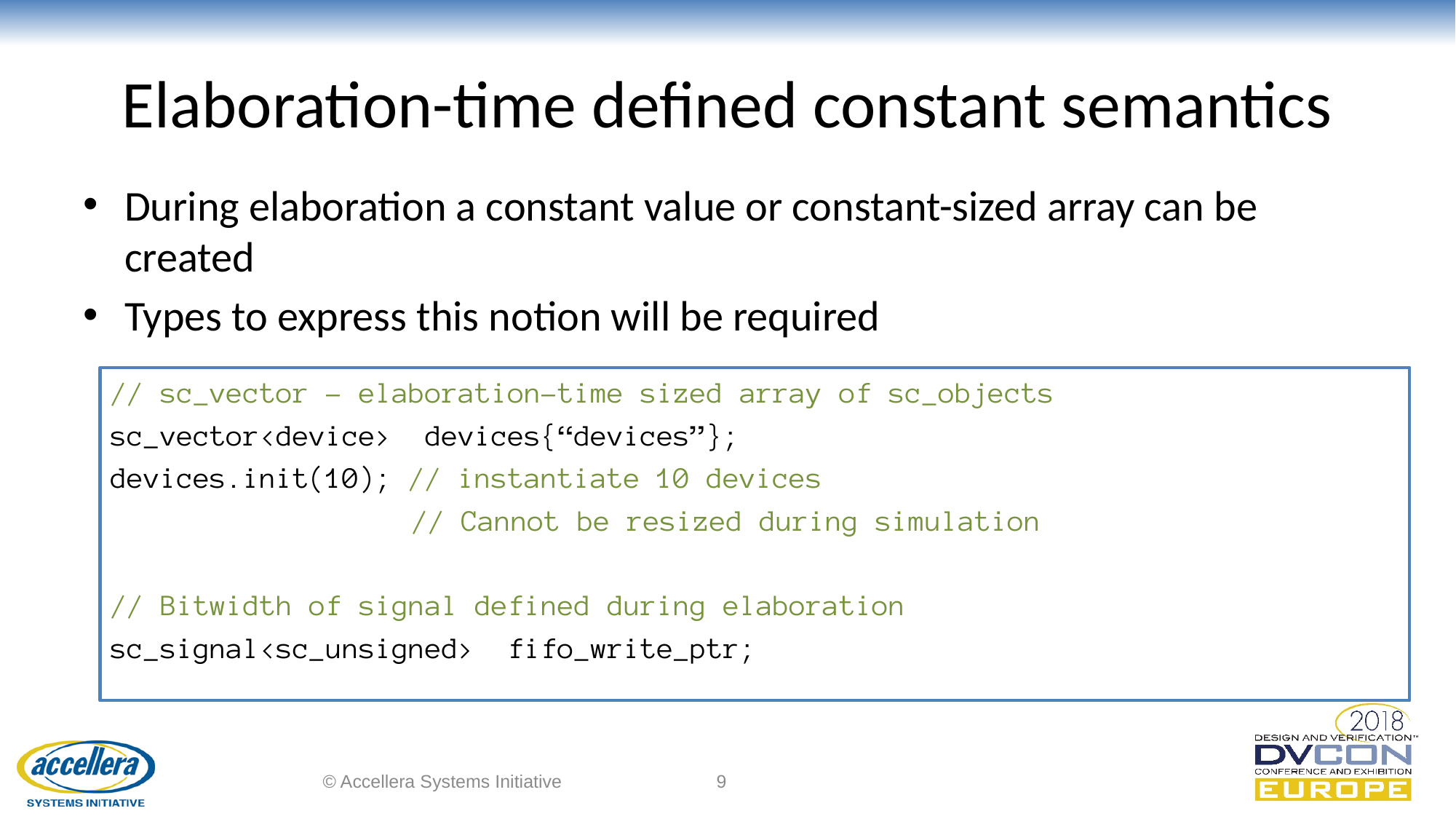

# Elaboration-time defined constant semantics
During elaboration a constant value or constant-sized array can be created
Types to express this notion will be required
// sc_vector - elaboration-time sized array of sc_objects
sc_vector<device>  devices{“devices”};
devices.init(10); // instantiate 10 devices
		     // Cannot be resized during simulation

// Bitwidth of signal defined during elaboration
sc_signal<sc_unsigned>  fifo_write_ptr;
© Accellera Systems Initiative
9